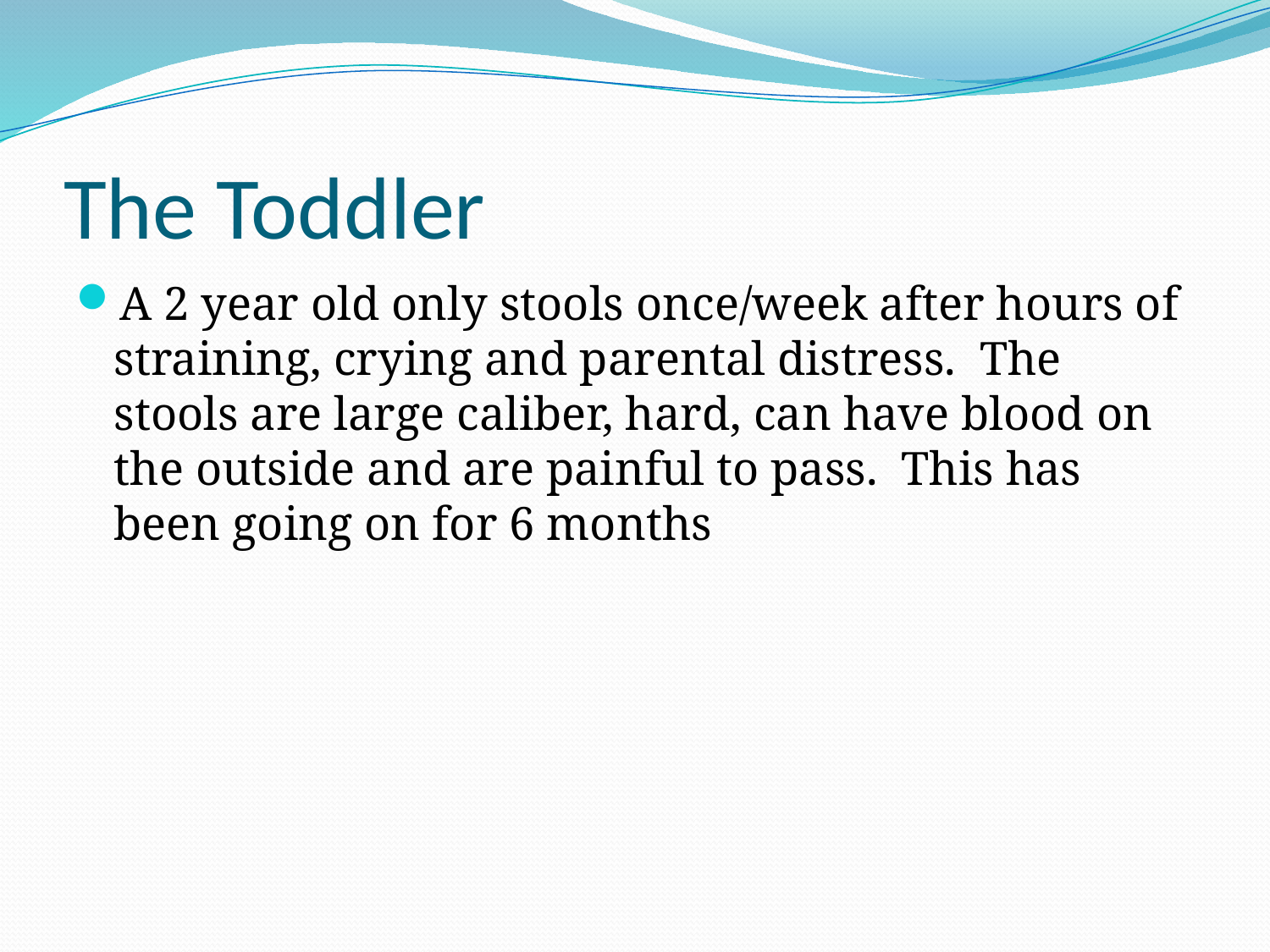

# The Toddler
A 2 year old only stools once/week after hours of straining, crying and parental distress.  The stools are large caliber, hard, can have blood on the outside and are painful to pass.  This has been going on for 6 months